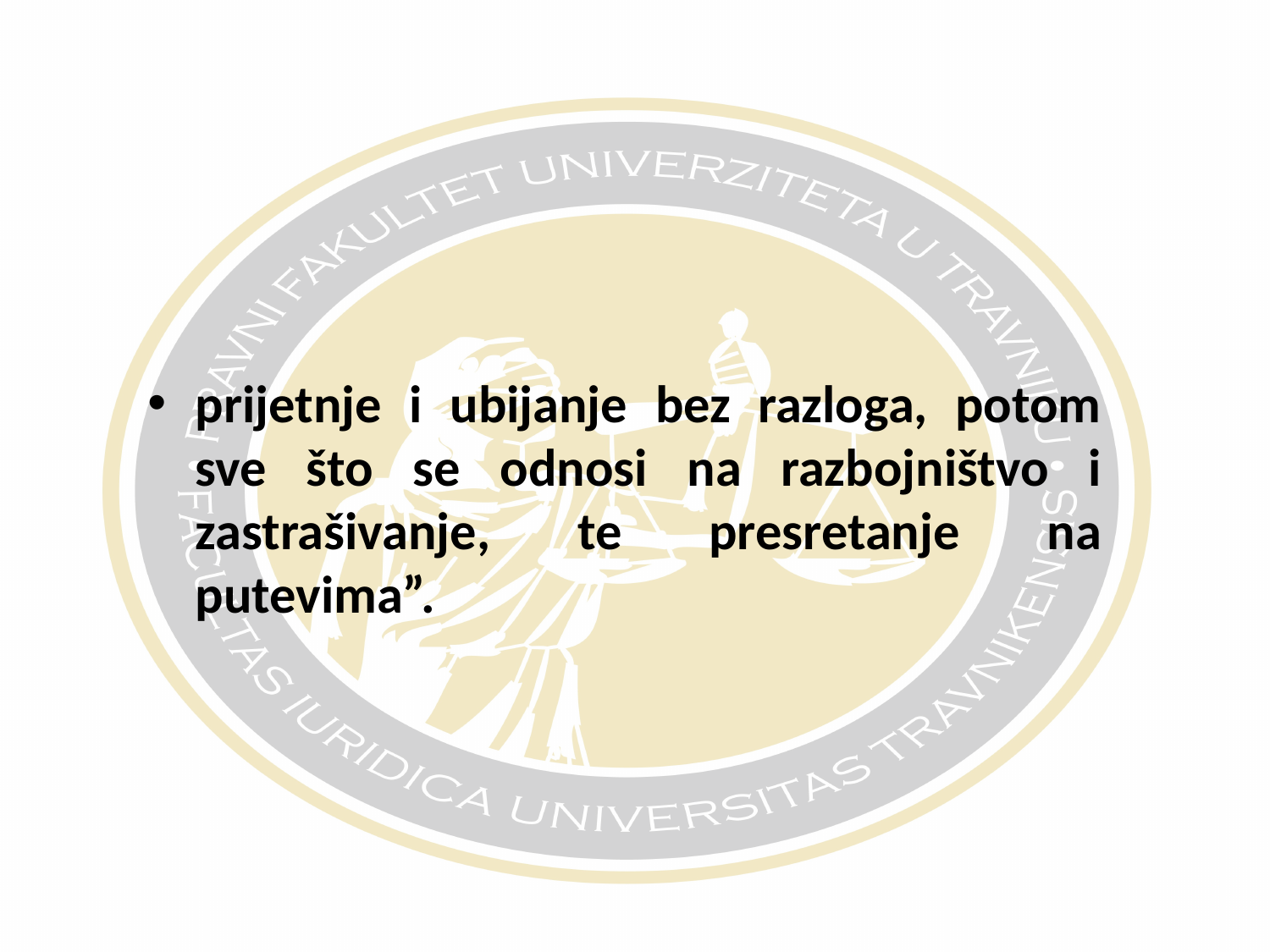

#
prijetnje i ubijanje bez razloga, potom sve što se odnosi na razbojništvo i zastrašivanje, te presretanje na putevima”.